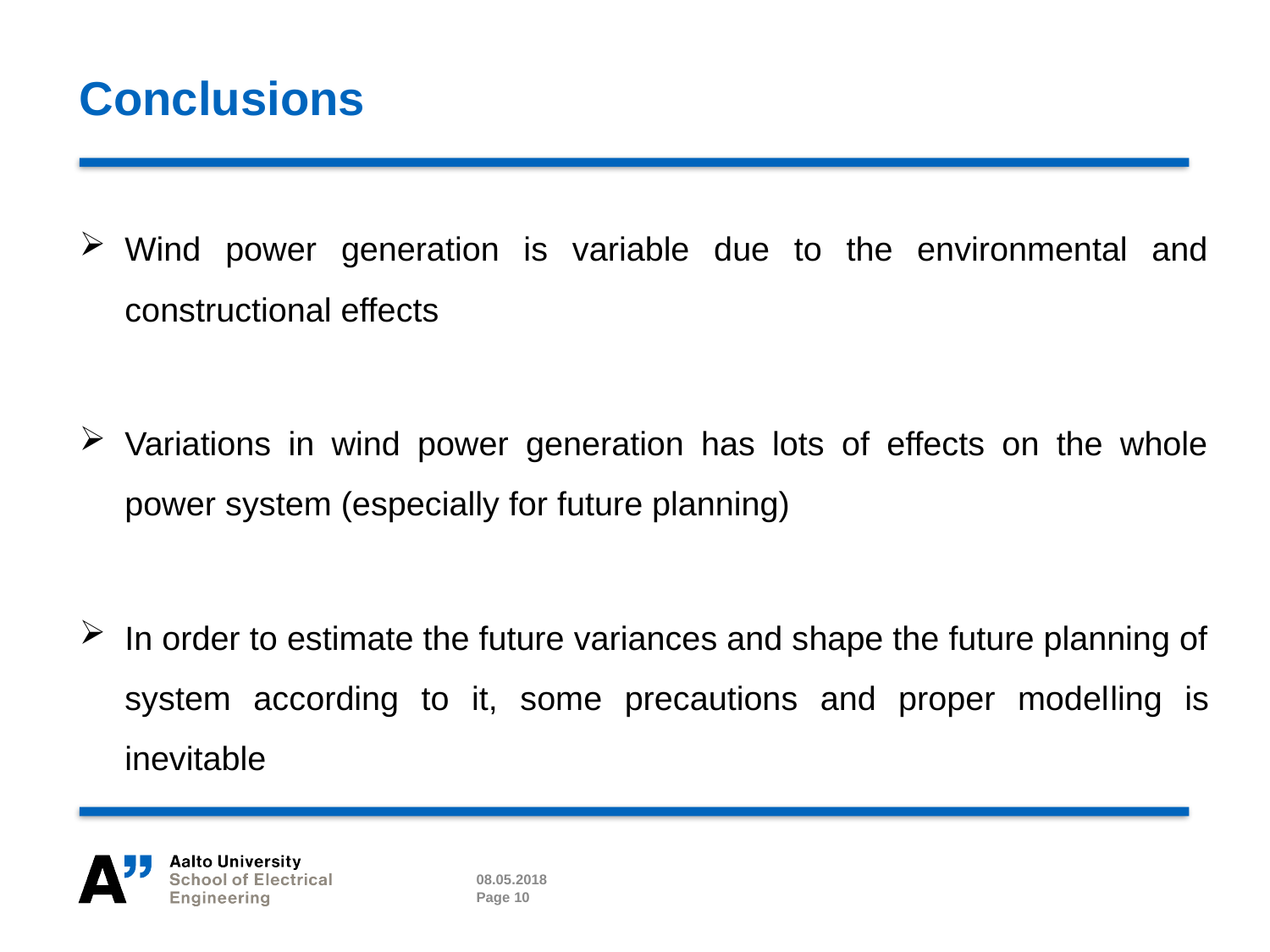

# Conclusions
Wind power generation is variable due to the environmental and constructional effects

Variations in wind power generation has lots of effects on the whole power system (especially for future planning)

In order to estimate the future variances and shape the future planning of system according to it, some precautions and proper modelling is inevitable

08.05.2018
Page 10